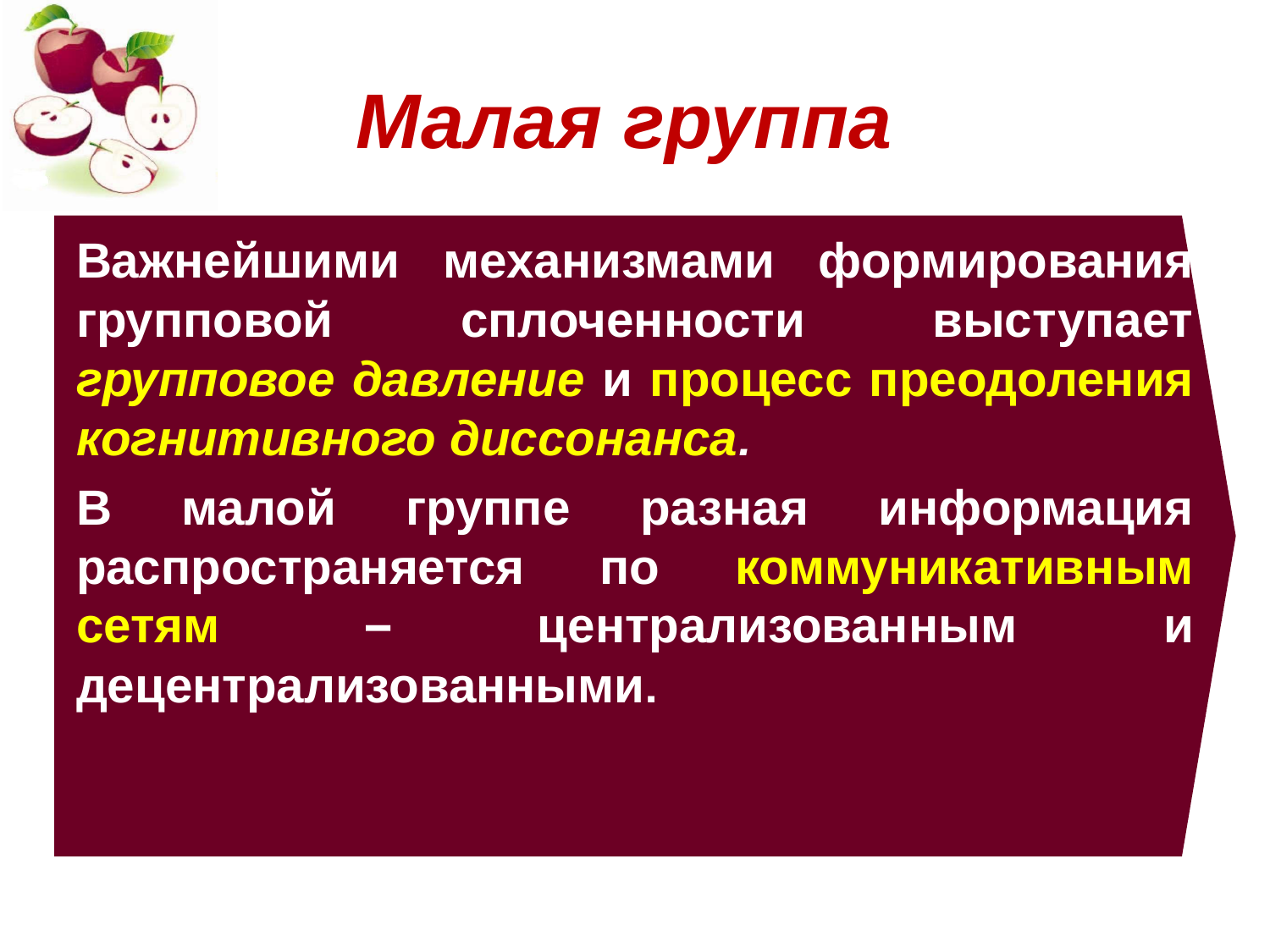

# Малая группа
Важнейшими механизмами формирования групповой сплоченности выступает групповое давление и процесс преодоления когнитивного диссонанса.
В малой группе разная информация распространяется по коммуникативным сетям – централизованным и децентрализованными.